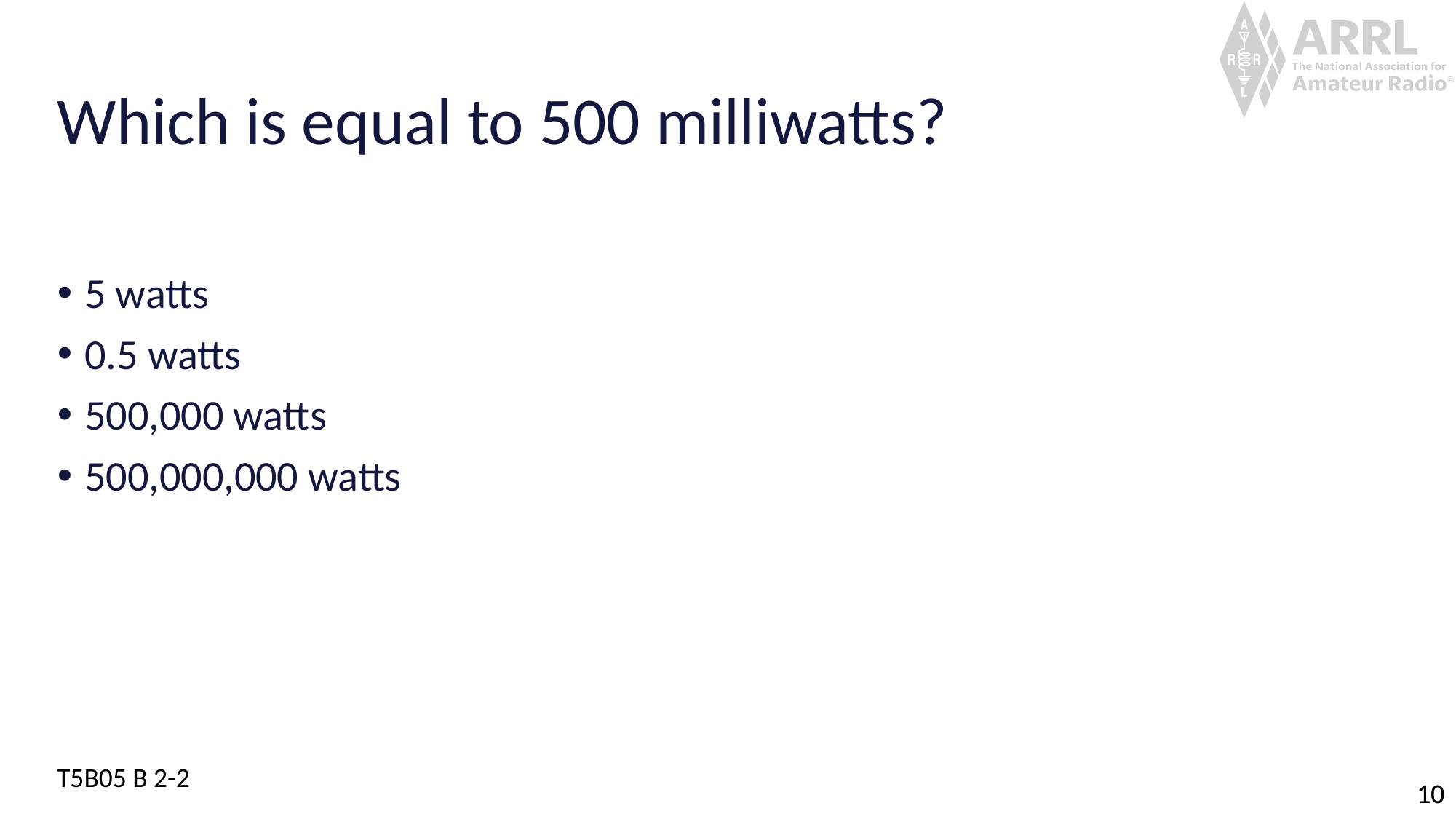

# Which is equal to 500 milliwatts?
5 watts
0.5 watts
500,000 watts
500,000,000 watts
T5B05 B 2-2